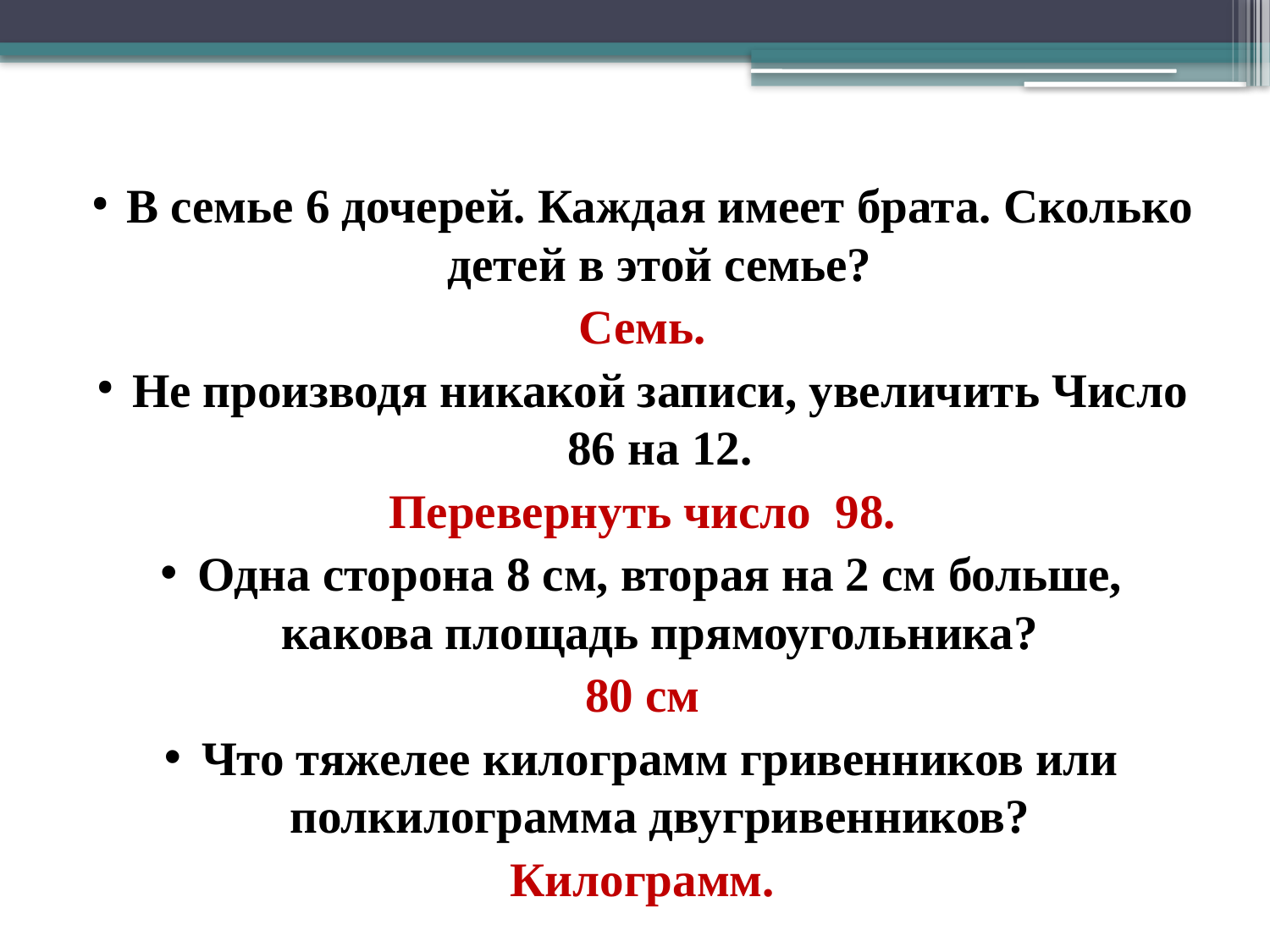

#
В семье 6 дочерей. Каждая имеет брата. Сколько детей в этой семье?
Семь.
Не производя никакой записи, увеличить Число 86 на 12.
Перевернуть число  98.
Одна сторона 8 см, вторая на 2 см больше, какова площадь прямоугольника?
80 см
Что тяжелее килограмм гривенников или полкилограмма двугривенников?
Килограмм.